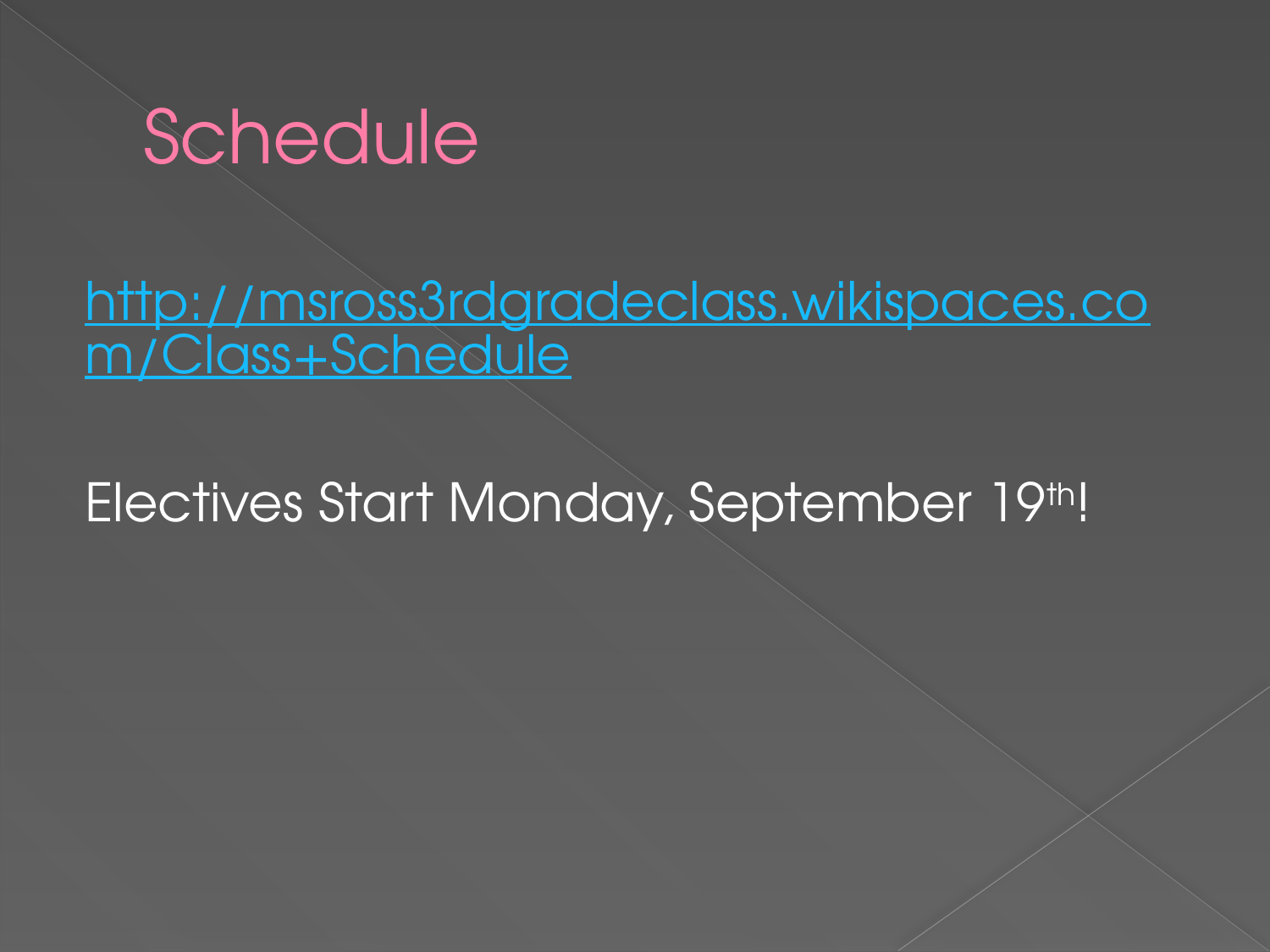

# Schedule
http://msross3rdgradeclass.wikispaces.com/Class+Schedule

Electives Start Monday, September 19th!